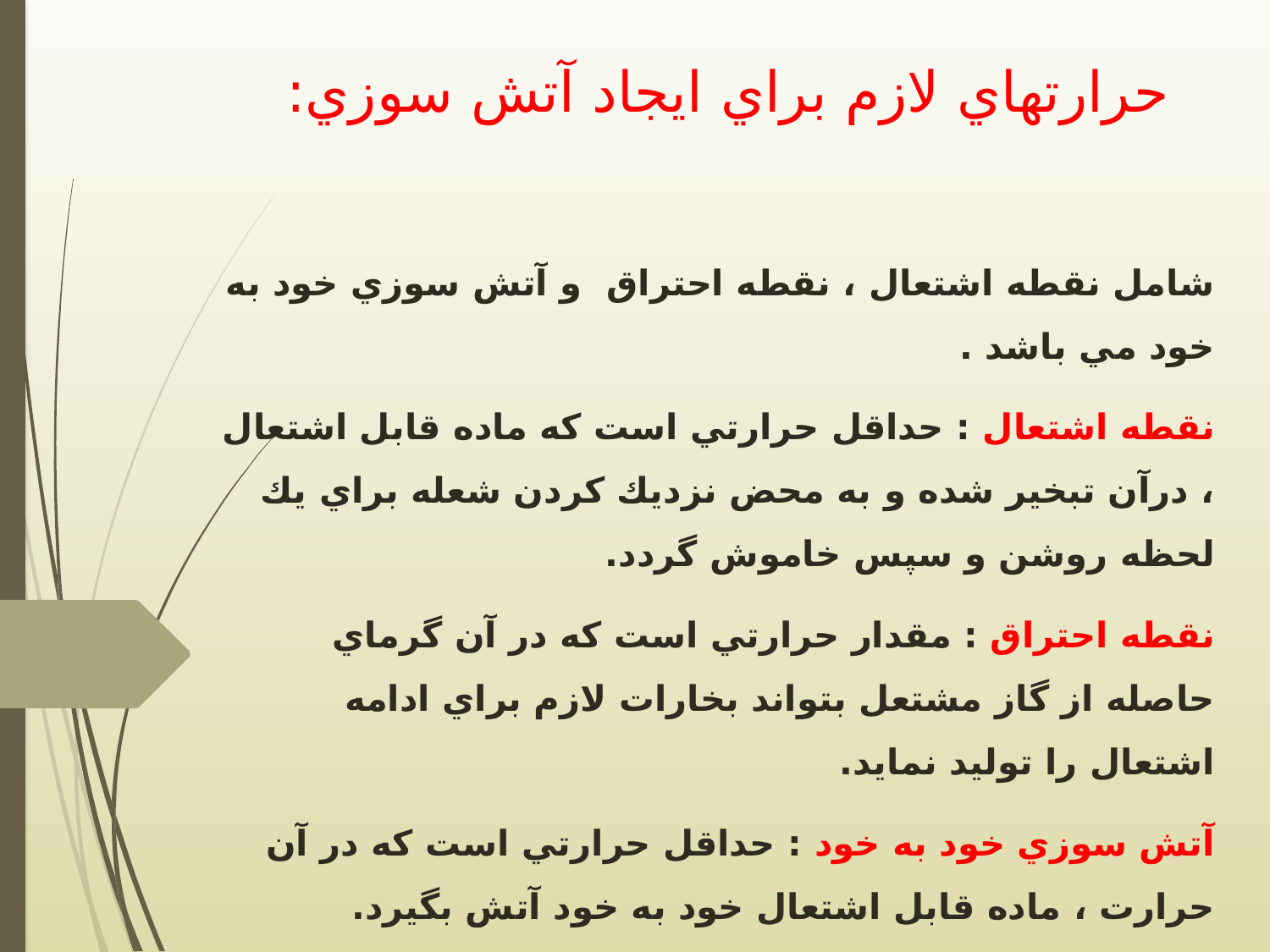

# حرارتهاي لازم براي ايجاد آتش سوزي:
شامل نقطه اشتعال ، نقطه احتراق  و آتش سوزي خود به خود مي باشد .
نقطه اشتعال : حداقل حرارتي است كه ماده قابل اشتعال ، درآن تبخير شده و به محض نزديك كردن شعله براي يك لحظه روشن و سپس خاموش گردد.
نقطه احتراق : مقدار حرارتي است كه در آن گرماي حاصله از گاز مشتعل بتواند بخارات لازم براي ادامه اشتعال را توليد نمايد.
آتش سوزي خود به خود : حداقل حرارتي است كه در آن حرارت ، ماده قابل اشتعال خود به خود آتش بگيرد.